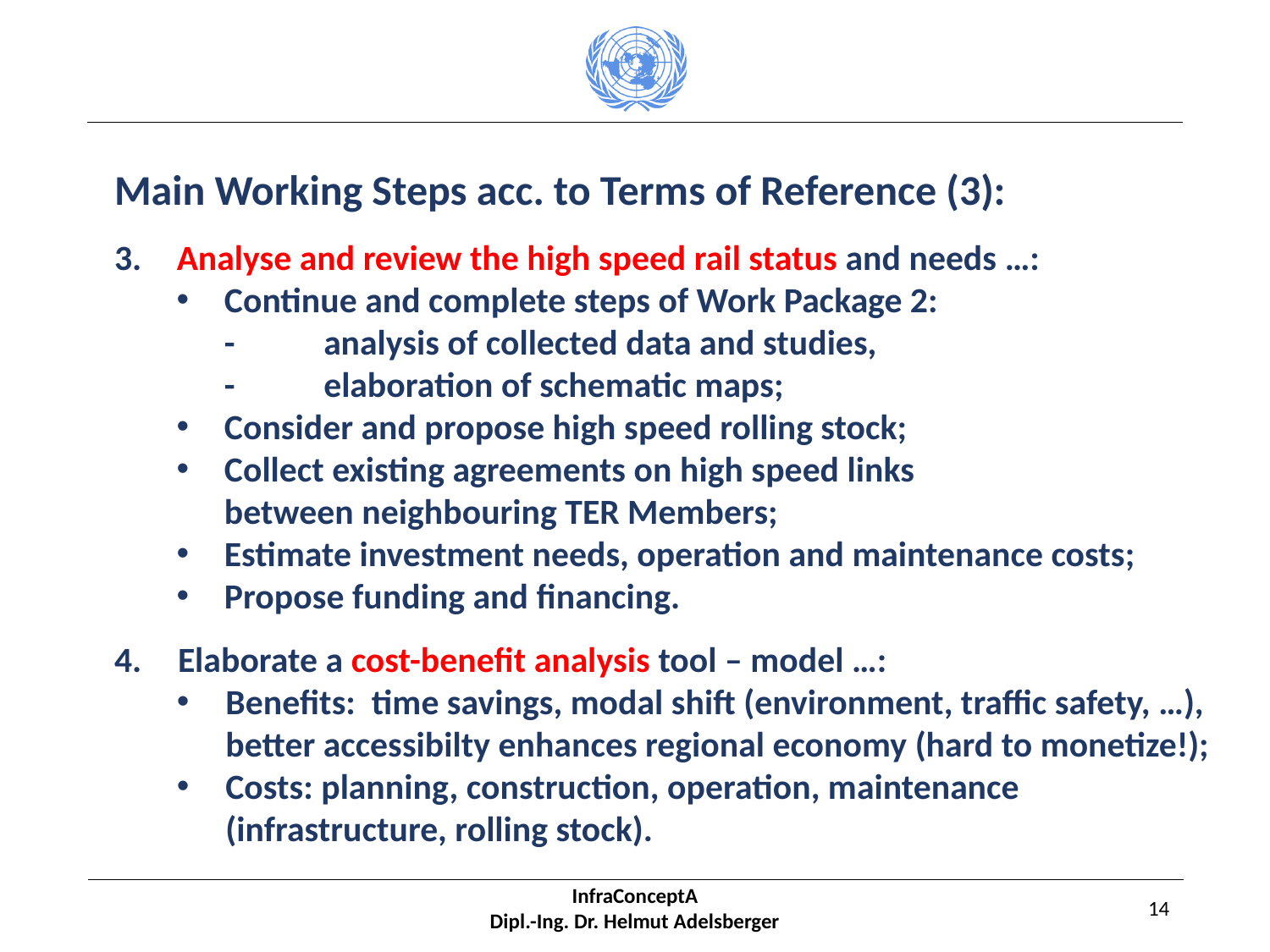

Main Working Steps acc. to Terms of Reference (3):

3.	Analyse and review the high speed rail status and needs …:
Continue and complete steps of Work Package 2:
-	analysis of collected data and studies,
- 	elaboration of schematic maps;
Consider and propose high speed rolling stock;
Collect existing agreements on high speed links
between neighbouring TER Members;
Estimate investment needs, operation and maintenance costs;
Propose funding and financing.

Elaborate a cost-benefit analysis tool – model …:
Benefits:  time savings, modal shift (environment, traffic safety, …),
better accessibilty enhances regional economy (hard to monetize!);
Costs: planning, construction, operation, maintenance (infrastructure, rolling stock).
InfraConceptA
Dipl.-Ing. Dr. Helmut Adelsberger
14